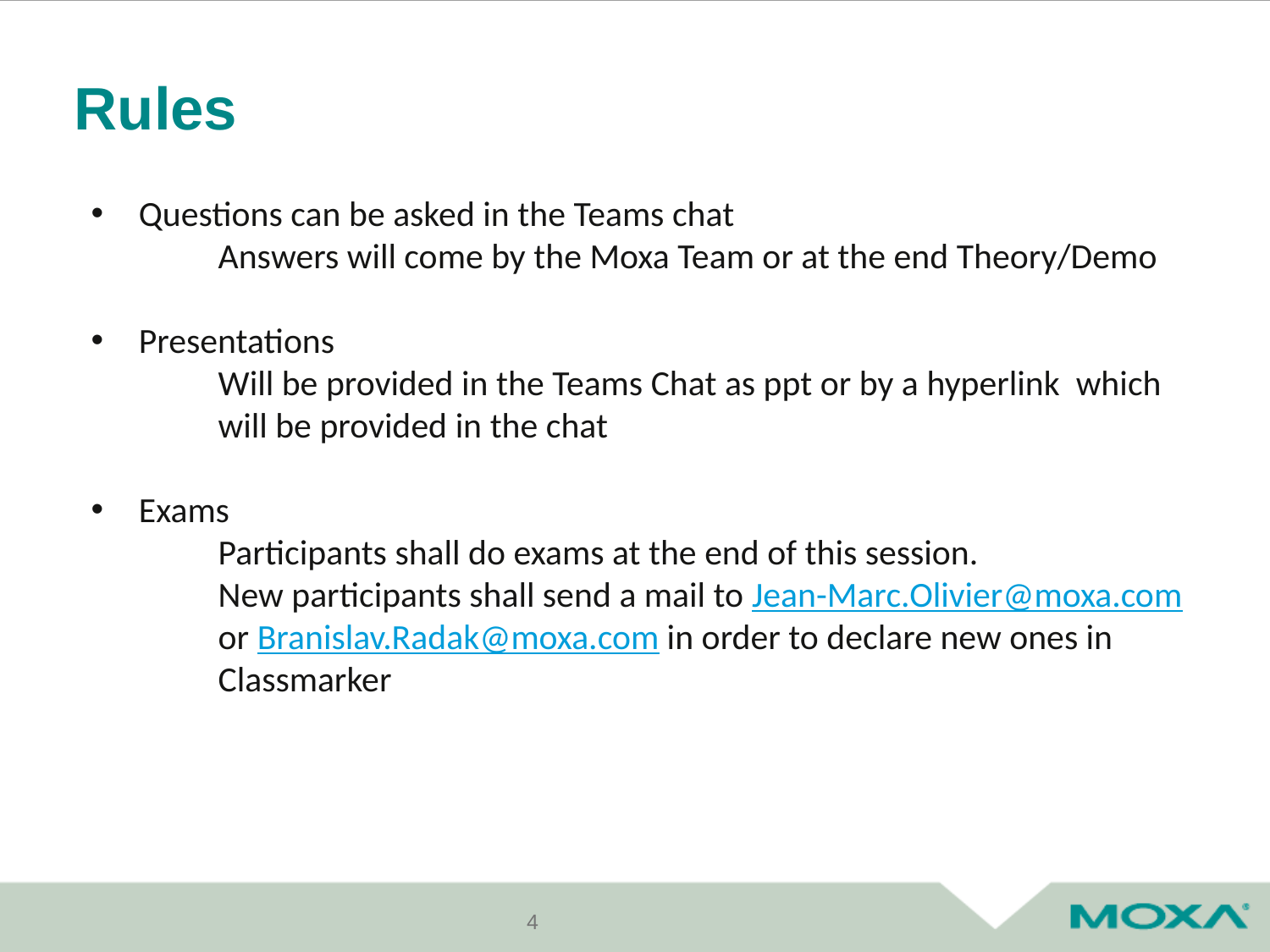

# Rules
Questions can be asked in the Teams chat
Answers will come by the Moxa Team or at the end Theory/Demo

Presentations
Will be provided in the Teams Chat as ppt or by a hyperlink  which will be provided in the chat

Exams
Participants shall do exams at the end of this session.
New participants shall send a mail to Jean-Marc.Olivier@moxa.com or Branislav.Radak@moxa.com in order to declare new ones in Classmarker

4